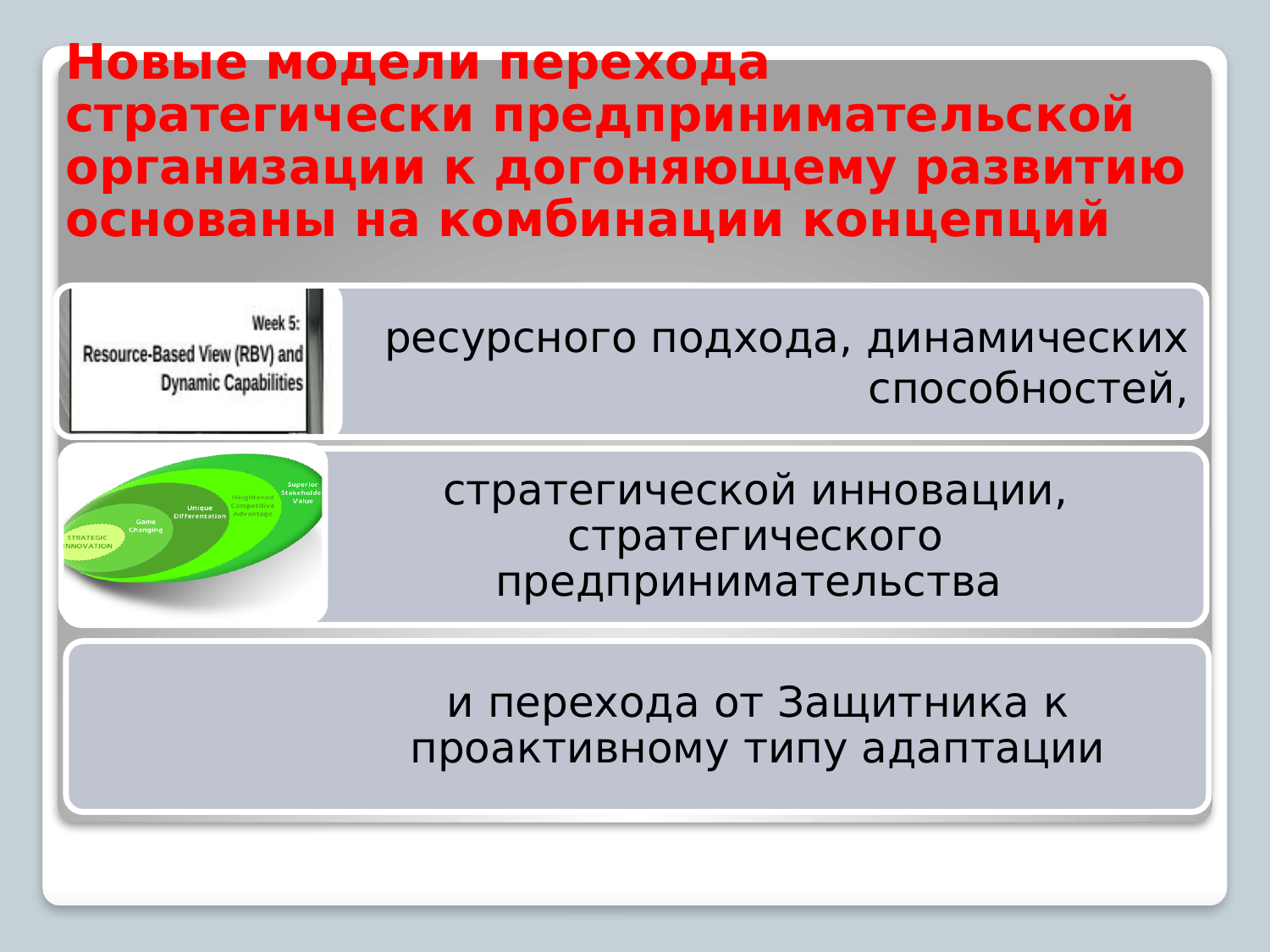

# Новые модели перехода стратегически предпринимательской организации к догоняющему развитию основаны на комбинации концепций
ресурсного подхода, динамических способностей,
стратегической инновации, стратегического предпринимательства
и перехода от Защитника к проактивному типу адаптации